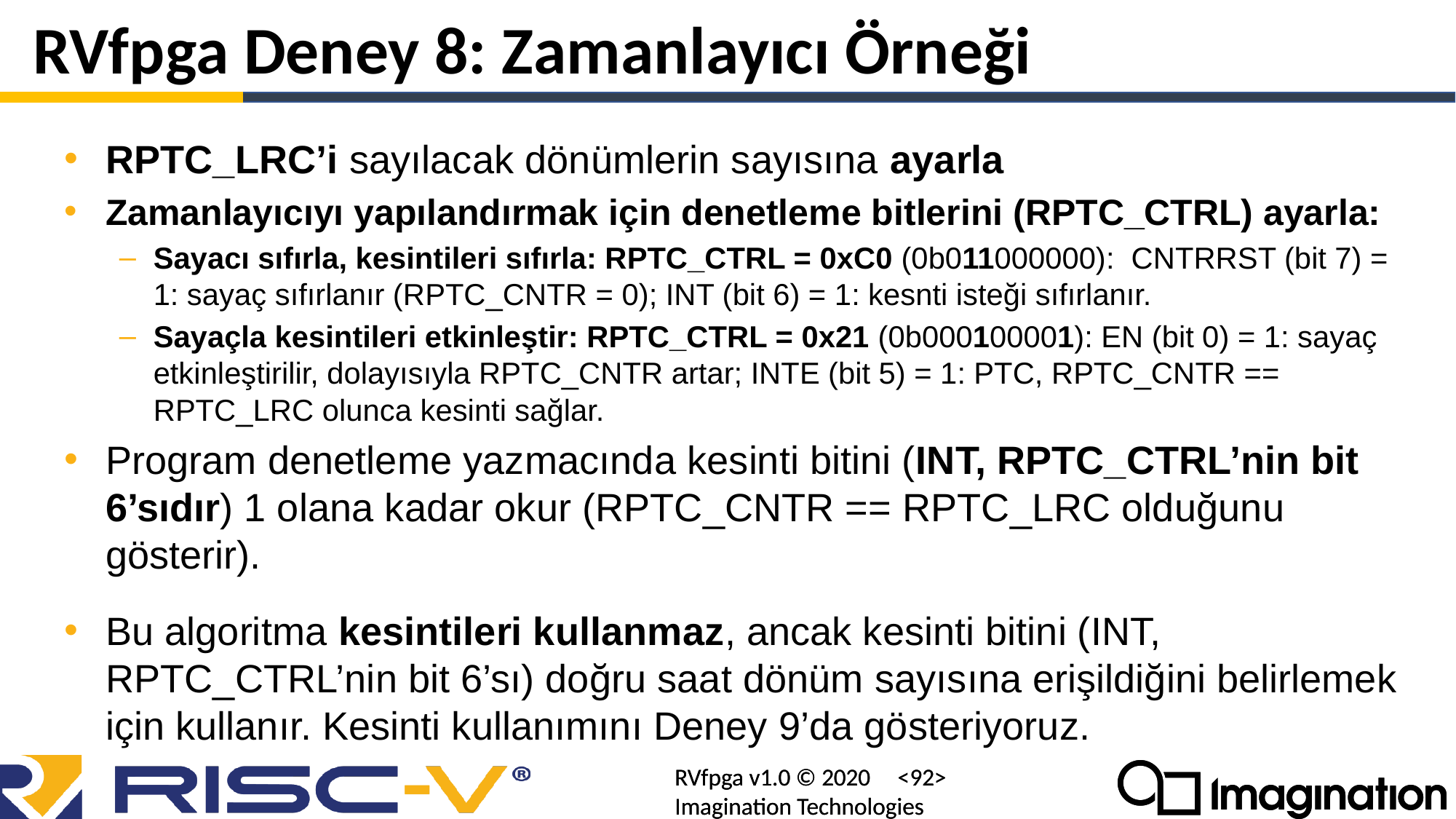

# RVfpga Deney 8: Zamanlayıcı Örneği
RPTC_LRC’i sayılacak dönümlerin sayısına ayarla
Zamanlayıcıyı yapılandırmak için denetleme bitlerini (RPTC_CTRL) ayarla:
Sayacı sıfırla, kesintileri sıfırla: RPTC_CTRL = 0xC0 (0b011000000):  CNTRRST (bit 7) = 1: sayaç sıfırlanır (RPTC_CNTR = 0); INT (bit 6) = 1: kesnti isteği sıfırlanır.
Sayaçla kesintileri etkinleştir: RPTC_CTRL = 0x21 (0b000100001): EN (bit 0) = 1: sayaç etkinleştirilir, dolayısıyla RPTC_CNTR artar; INTE (bit 5) = 1: PTC, RPTC_CNTR == RPTC_LRC olunca kesinti sağlar.
Program denetleme yazmacında kesinti bitini (INT, RPTC_CTRL’nin bit 6’sıdır) 1 olana kadar okur (RPTC_CNTR == RPTC_LRC olduğunu gösterir).

Bu algoritma kesintileri kullanmaz, ancak kesinti bitini (INT, RPTC_CTRL’nin bit 6’sı) doğru saat dönüm sayısına erişildiğini belirlemek için kullanır. Kesinti kullanımını Deney 9’da gösteriyoruz.